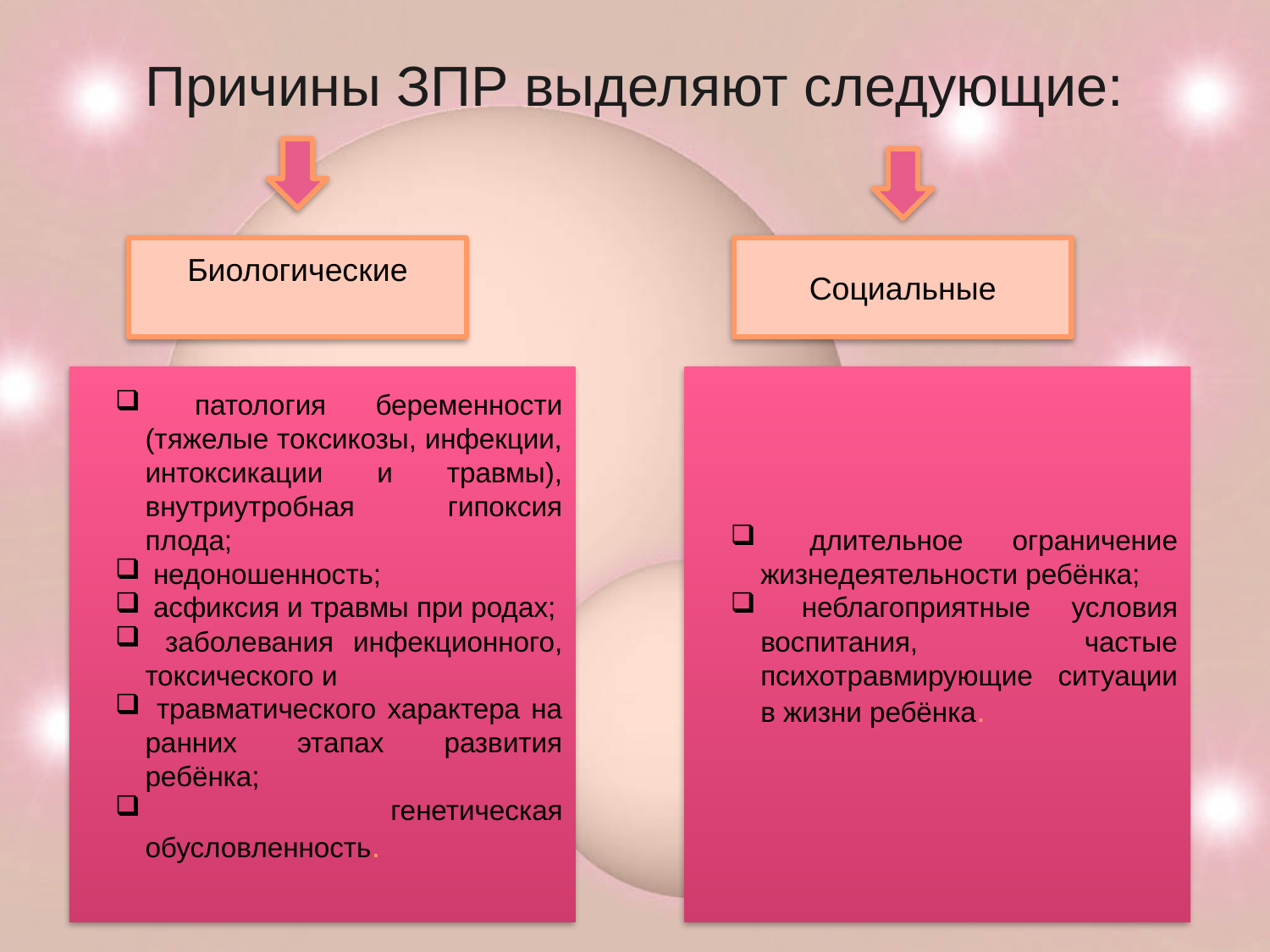

# Причины ЗПР выделяют следующие:

Биологические

Социальные
 патология беременности (тяжелые токсикозы, инфекции, интоксикации и травмы), внутриутробная гипоксия плода;
 недоношенность;
 асфиксия и травмы при родах;
 заболевания инфекционного, токсического и
 травматического характера на ранних этапах развития ребёнка;
 генетическая обусловленность.

 длительное ограничение жизнедеятельности ребёнка;
 неблагоприятные условия воспитания, частые психотравмирующие ситуации в жизни ребёнка.